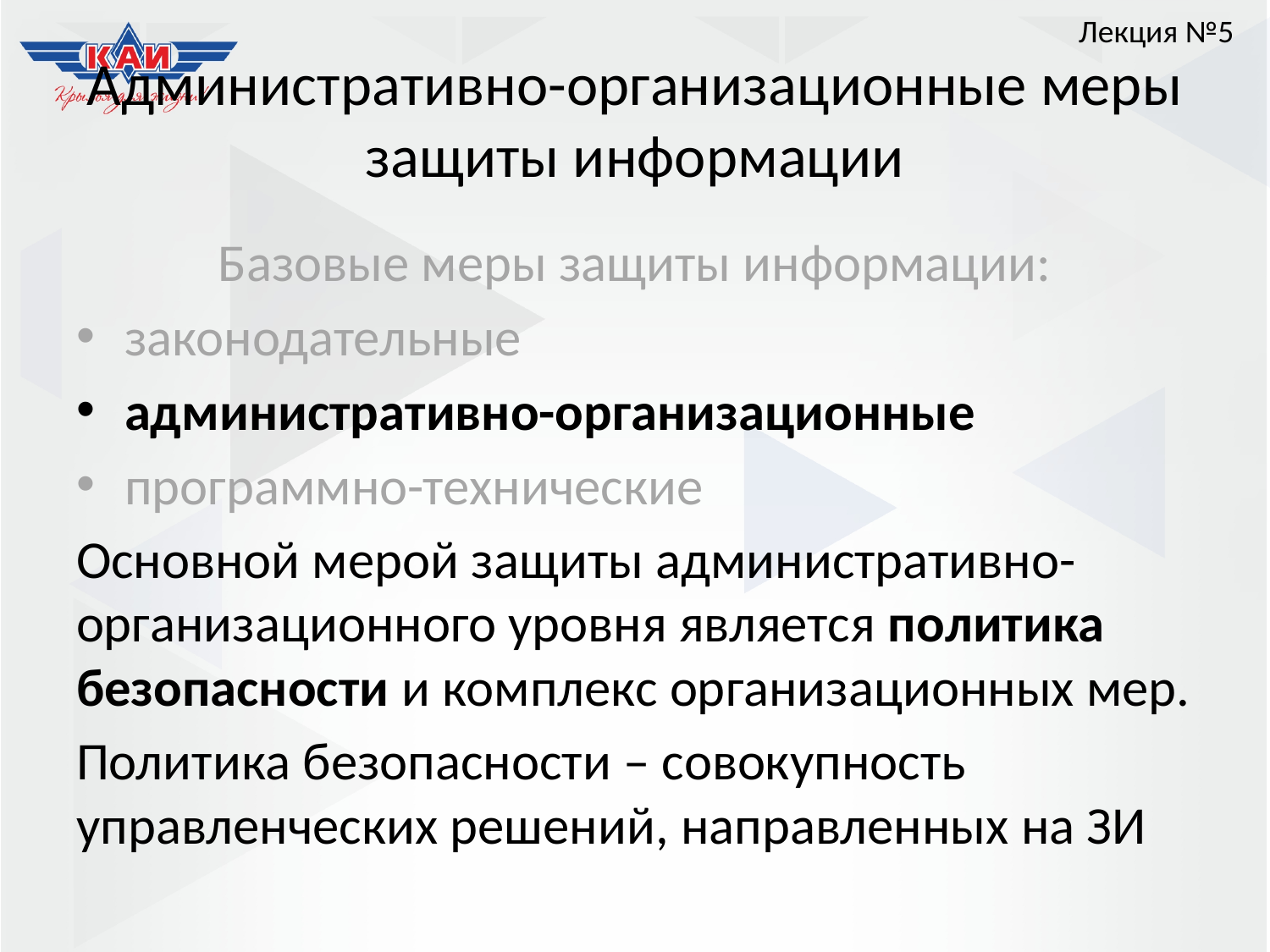

Лекция №5
# Административно-организационные меры защиты информации
Базовые меры защиты информации:
законодательные
административно-организационные
программно-технические
Основной мерой защиты административно-организационного уровня является политика безопасности и комплекс организационных мер.
Политика безопасности – совокупность управленческих решений, направленных на ЗИ